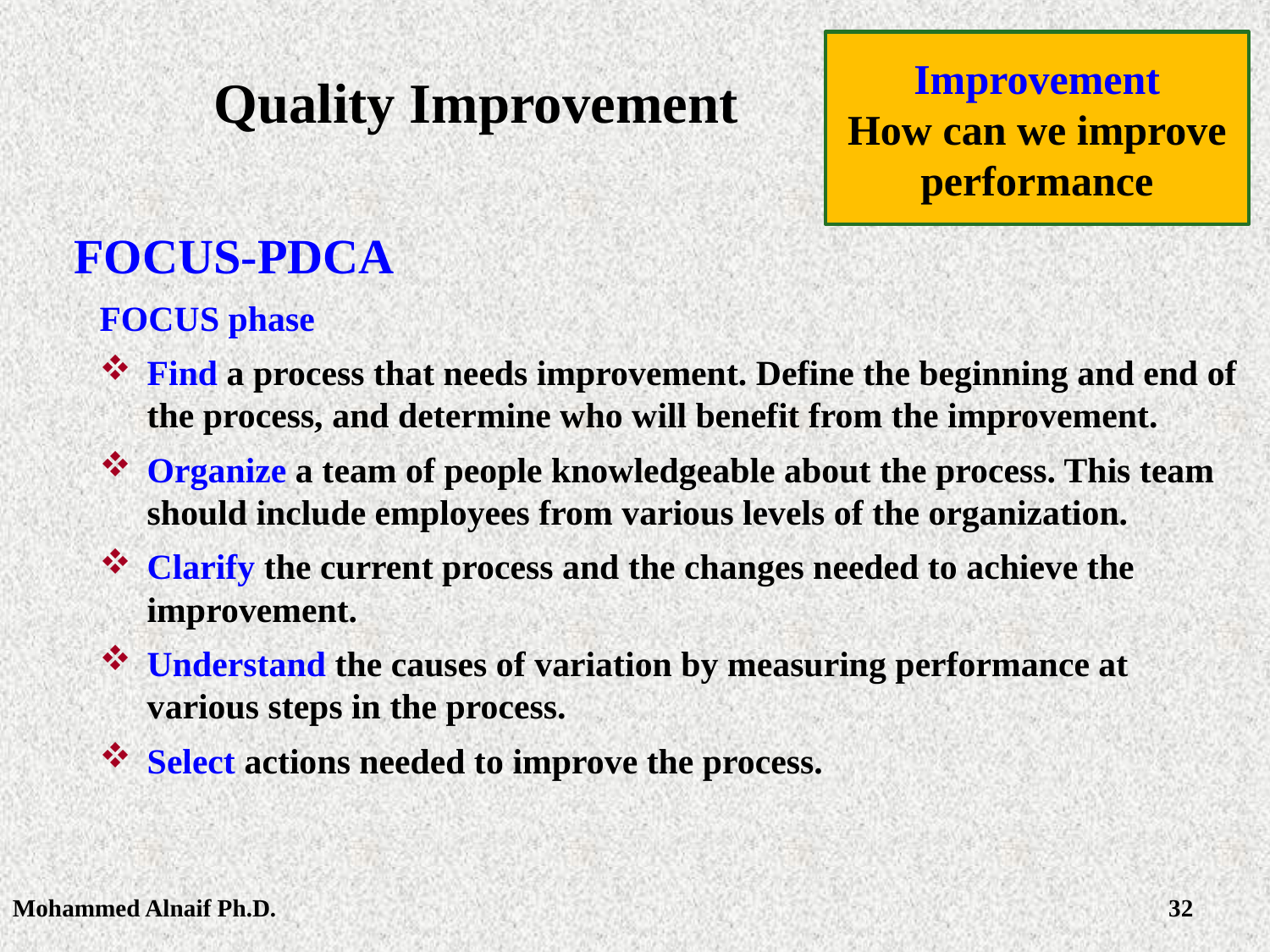

Improvement
How can we improve performance
# Quality Improvement
FOCUS-PDCA
FOCUS phase
Find a process that needs improvement. Define the beginning and end of the process, and determine who will benefit from the improvement.
Organize a team of people knowledgeable about the process. This team should include employees from various levels of the organization.
Clarify the current process and the changes needed to achieve the improvement.
Understand the causes of variation by measuring performance at various steps in the process.
Select actions needed to improve the process.
Mohammed Alnaif Ph.D.
2/28/2016
32